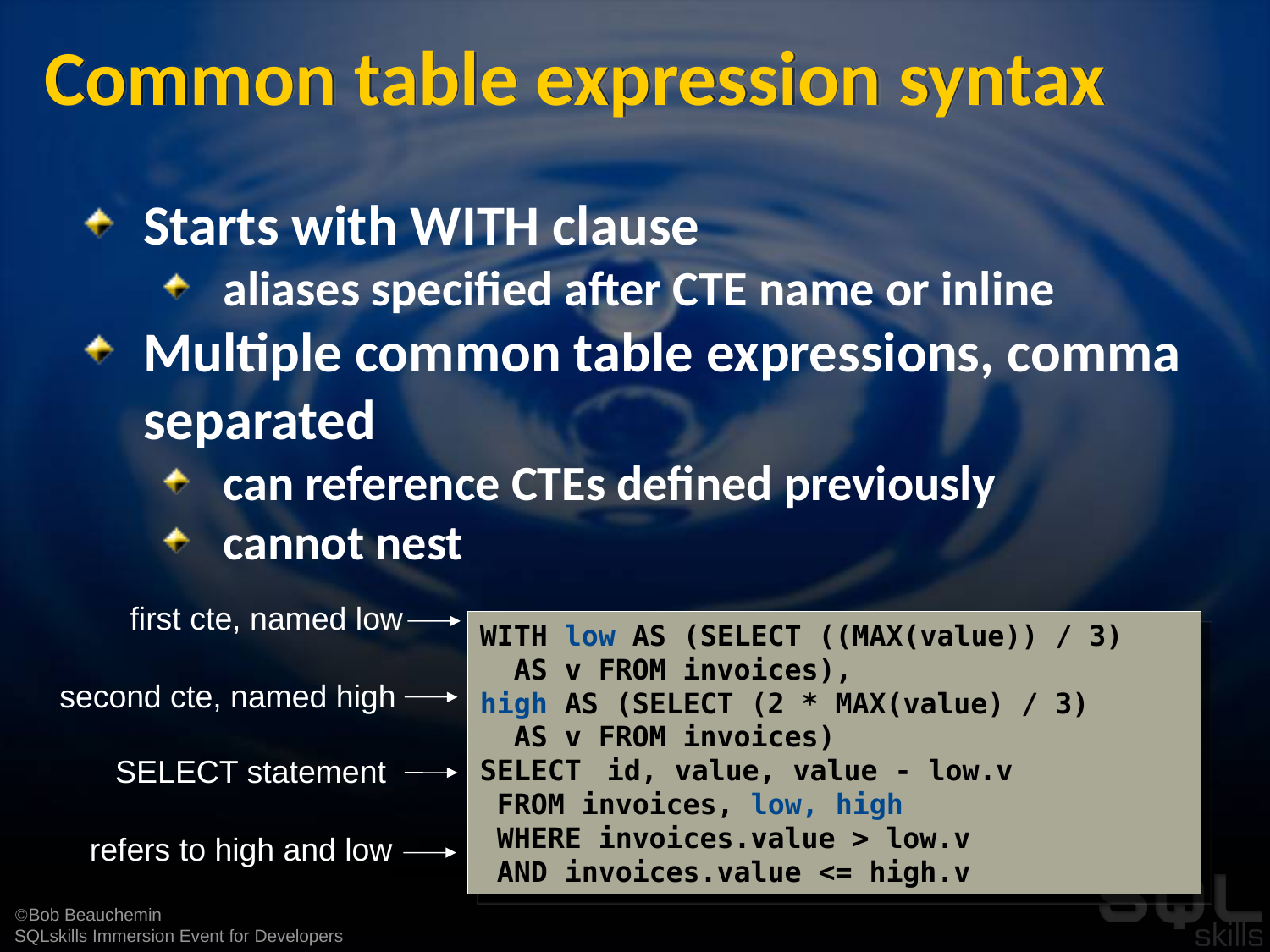

# Common table expression syntax
Starts with WITH clause
aliases specified after CTE name or inline
Multiple common table expressions, comma separated
can reference CTEs defined previously
cannot nest

first cte, named low
WITH low AS (SELECT ((MAX(value)) / 3)
  AS v FROM invoices),
high AS (SELECT (2 * MAX(value) / 3)
  AS v FROM invoices)
SELECT	id, value, value - low.v
 FROM invoices, low, high
 WHERE invoices.value > low.v
 AND invoices.value <= high.v

second cte, named high

SELECT statement

refers to high and low